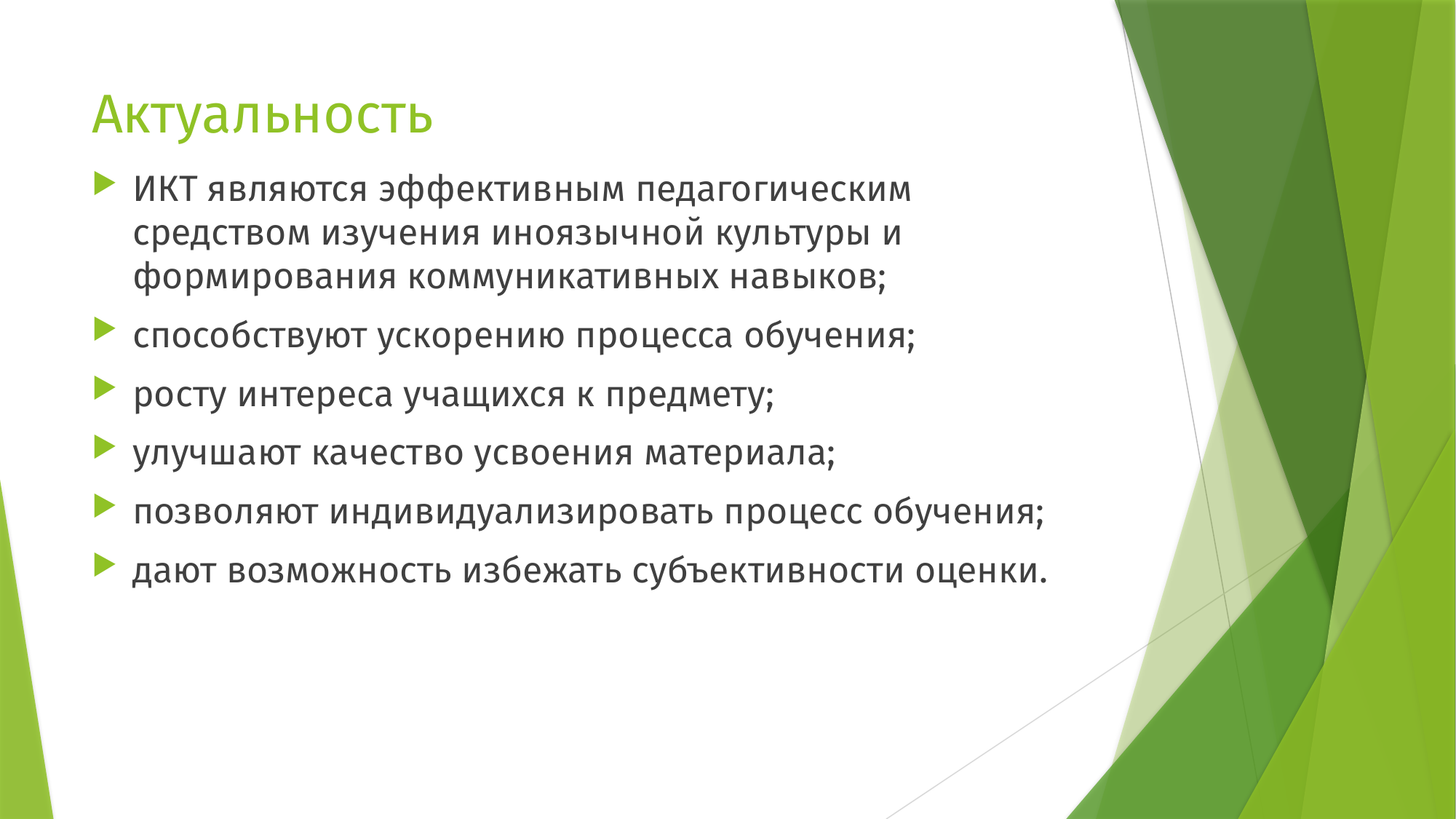

# Актуальность
ИКТ являются эффективным педагогическим средством изучения иноязычной культуры и формирования коммуникативных навыков;
способствуют ускорению процесса обучения;
росту интереса учащихся к предмету;
улучшают качество усвоения материала;
позволяют индивидуализировать процесс обучения;
дают возможность избежать субъективности оценки.